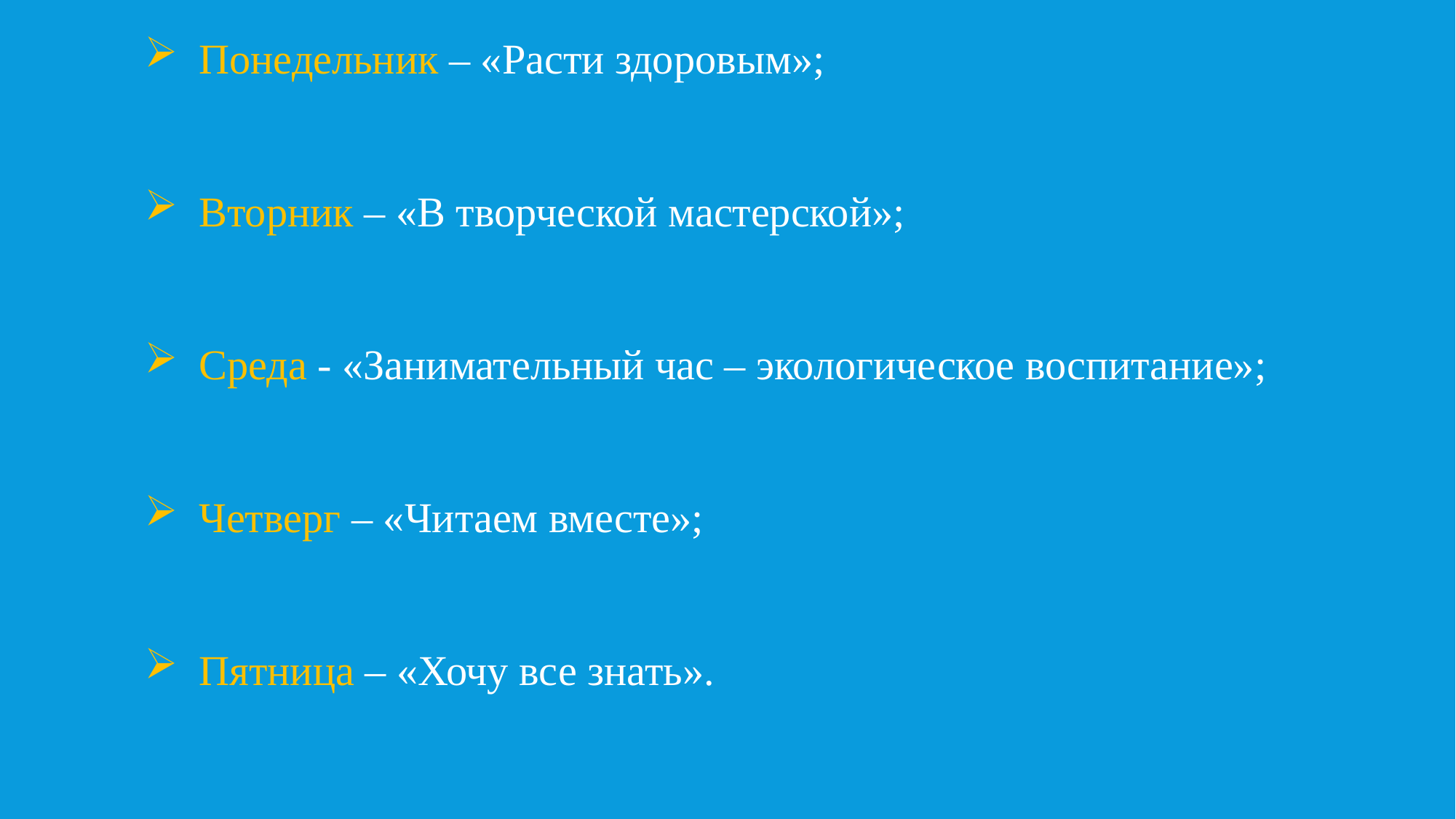

Понедельник – «Расти здоровым»;

Вторник – «В творческой мастерской»;

Среда - «Занимательный час – экологическое воспитание»;

Четверг – «Читаем вместе»;

Пятница – «Хочу все знать».